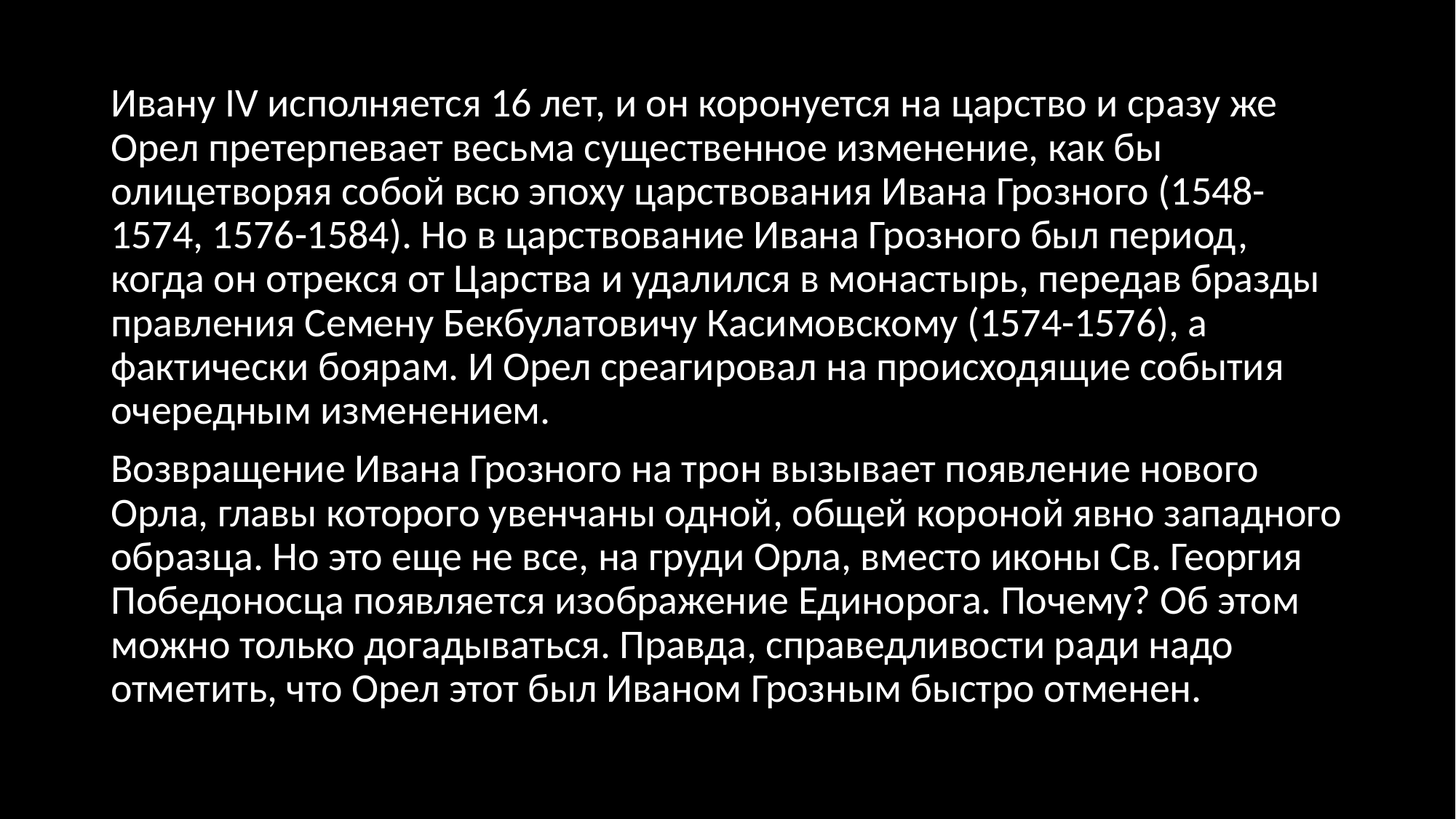

Ивану IV исполняется 16 лет, и он коронуется на царство и сразу же Орел претерпевает весьма существенное изменение, как бы олицетворяя собой всю эпоху царствования Ивана Грозного (1548-1574, 1576-1584). Но в царствование Ивана Грозного был период, когда он отрекся от Царства и удалился в монастырь, передав бразды правления Семену Бекбулатовичу Касимовскому (1574-1576), а фактически боярам. И Орел среагировал на происходящие события очередным изменением.
Возвращение Ивана Грозного на трон вызывает появление нового Орла, главы которого увенчаны одной, общей короной явно западного образца. Но это еще не все, на груди Орла, вместо иконы Св. Георгия Победоносца появляется изображение Единорога. Почему? Об этом можно только догадываться. Правда, справедливости ради надо отметить, что Орел этот был Иваном Грозным быстро отменен.